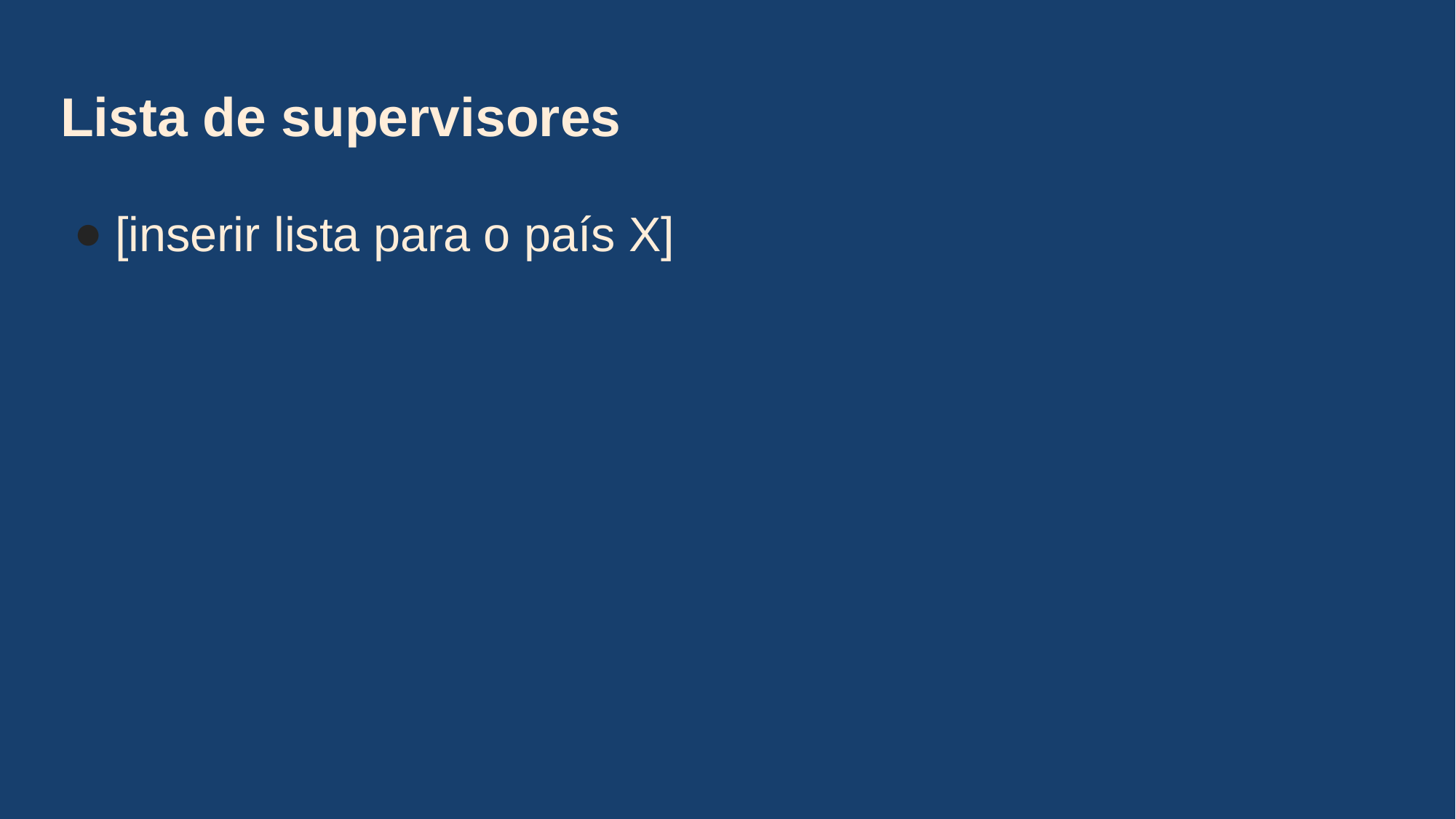

# Lista de supervisores
[inserir lista para o país X]